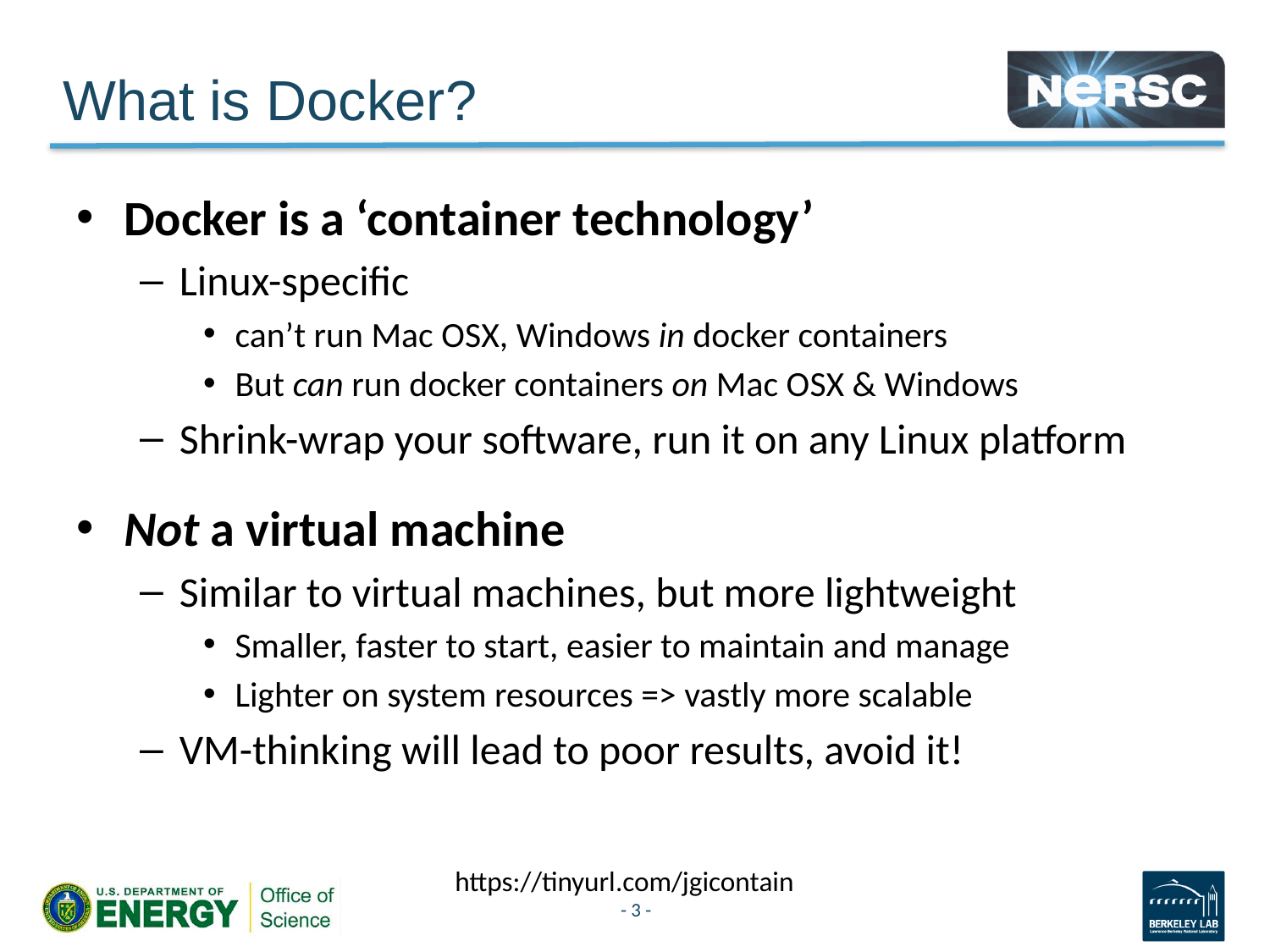

# What is Docker?
Docker is a ‘container technology’
Linux-specific
can’t run Mac OSX, Windows in docker containers
But can run docker containers on Mac OSX & Windows
Shrink-wrap your software, run it on any Linux platform

Not a virtual machine
Similar to virtual machines, but more lightweight
Smaller, faster to start, easier to maintain and manage
Lighter on system resources => vastly more scalable
VM-thinking will lead to poor results, avoid it!
https://tinyurl.com/jgicontain
- 3 -